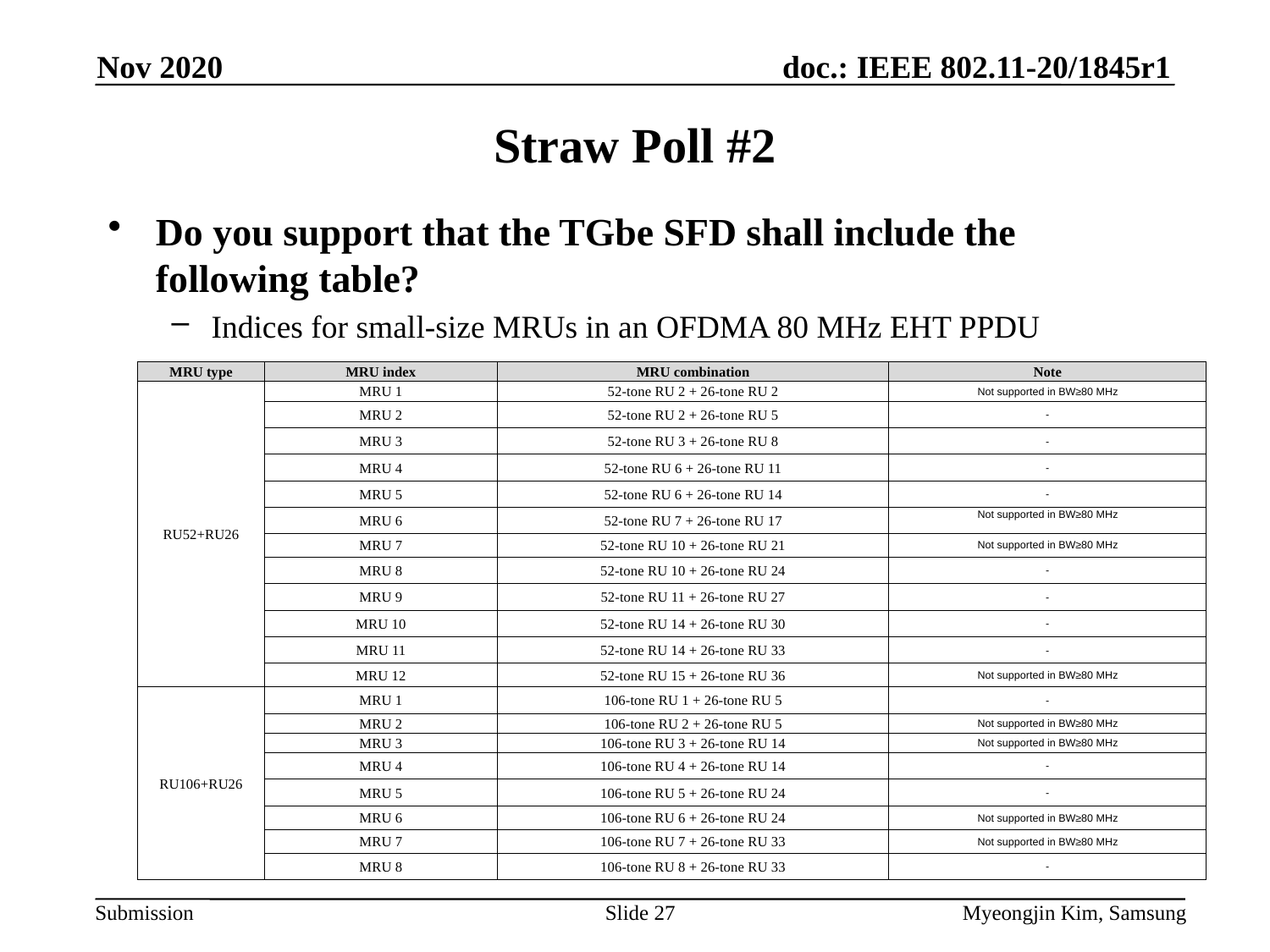

Nov 2020
# Straw Poll #2
Do you support that the TGbe SFD shall include the following table?
Indices for small-size MRUs in an OFDMA 80 MHz EHT PPDU

| MRU type | MRU index | MRU combination | Note |
| --- | --- | --- | --- |
| RU52+RU26 | MRU 1 | 52-tone RU 2 + 26-tone RU 2 | Not supported in BW≥80 MHz |
|  | MRU 2 | 52-tone RU 2 + 26-tone RU 5 | - |
|  | MRU 3 | 52-tone RU 3 + 26-tone RU 8 | - |
|  | MRU 4 | 52-tone RU 6 + 26-tone RU 11 | - |
|  | MRU 5 | 52-tone RU 6 + 26-tone RU 14 | - |
|  | MRU 6 | 52-tone RU 7 + 26-tone RU 17 | Not supported in BW≥80 MHz |
|  | MRU 7 | 52-tone RU 10 + 26-tone RU 21 | Not supported in BW≥80 MHz |
|  | MRU 8 | 52-tone RU 10 + 26-tone RU 24 | - |
|  | MRU 9 | 52-tone RU 11 + 26-tone RU 27 | - |
|  | MRU 10 | 52-tone RU 14 + 26-tone RU 30 | - |
|  | MRU 11 | 52-tone RU 14 + 26-tone RU 33 | - |
|  | MRU 12 | 52-tone RU 15 + 26-tone RU 36 | Not supported in BW≥80 MHz |
| RU106+RU26 | MRU 1 | 106-tone RU 1 + 26-tone RU 5 | - |
|  | MRU 2 | 106-tone RU 2 + 26-tone RU 5 | Not supported in BW≥80 MHz |
|  | MRU 3 | 106-tone RU 3 + 26-tone RU 14 | Not supported in BW≥80 MHz |
|  | MRU 4 | 106-tone RU 4 + 26-tone RU 14 | - |
|  | MRU 5 | 106-tone RU 5 + 26-tone RU 24 | - |
|  | MRU 6 | 106-tone RU 6 + 26-tone RU 24 | Not supported in BW≥80 MHz |
|  | MRU 7 | 106-tone RU 7 + 26-tone RU 33 | Not supported in BW≥80 MHz |
|  | MRU 8 | 106-tone RU 8 + 26-tone RU 33 | - |
Slide 27
Myeongjin Kim, Samsung